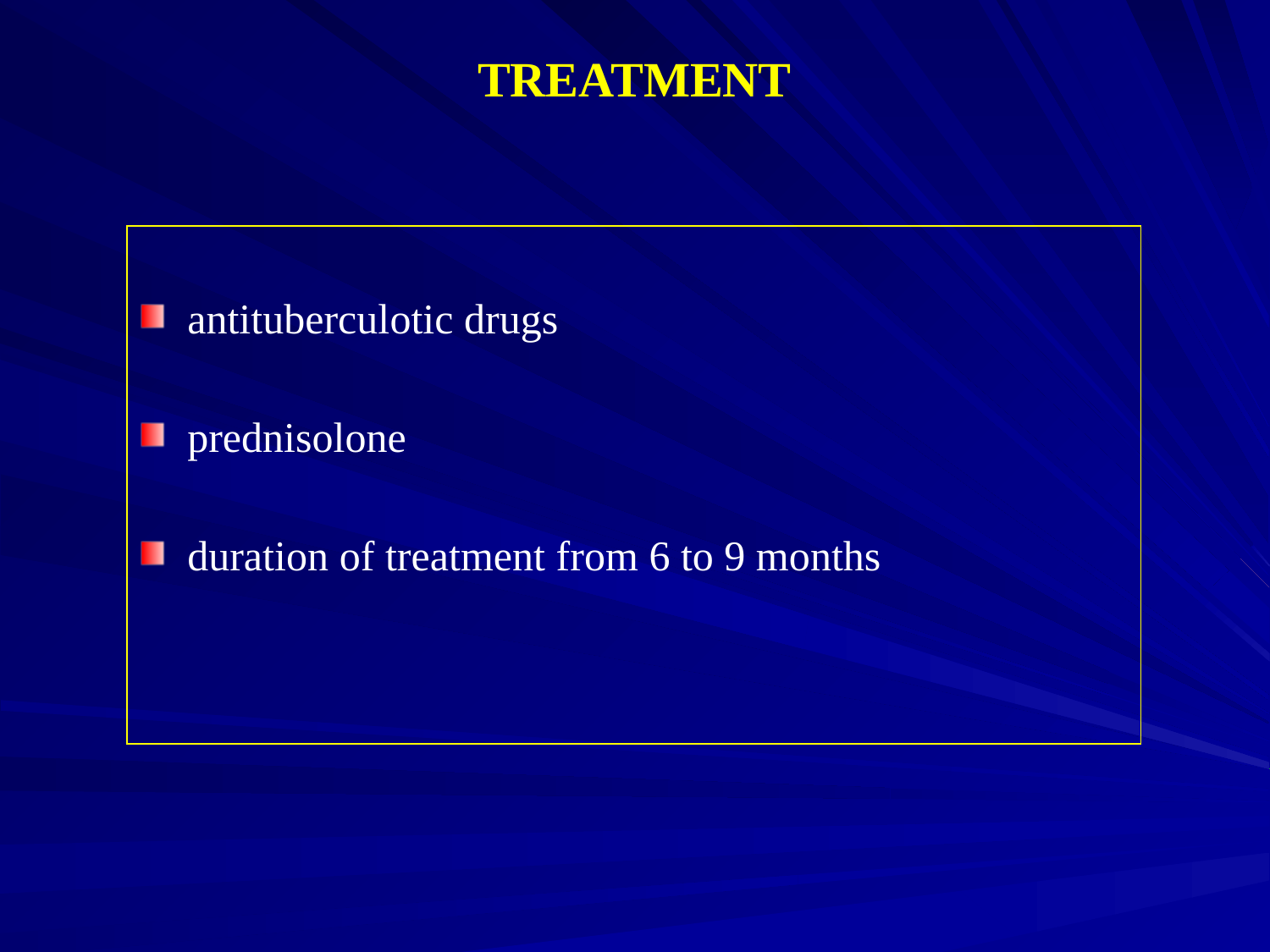

# TREATMENT

antituberculotic drugs

prednisolone

duration of treatment from 6 to 9 months